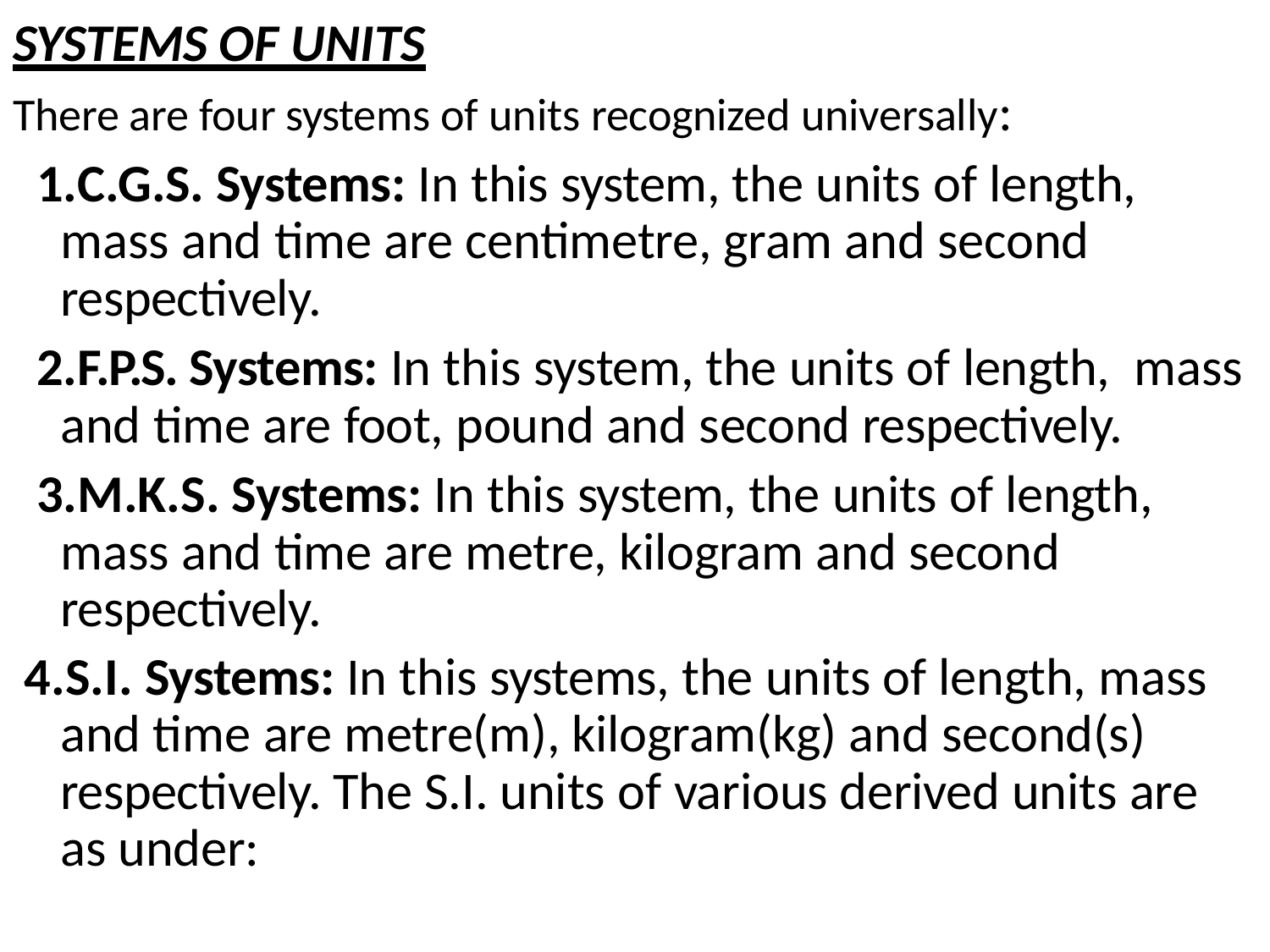

SYSTEMS OF UNITS
There are four systems of units recognized universally:
C.G.S. Systems: In this system, the units of length,  mass and time are centimetre, gram and second  respectively.
F.P.S. Systems: In this system, the units of length,  mass and time are foot, pound and second respectively.
M.K.S. Systems: In this system, the units of length,  mass and time are metre, kilogram and second  respectively.
S.I. Systems: In this systems, the units of length, mass  and time are metre(m), kilogram(kg) and second(s)  respectively. The S.I. units of various derived units are  as under: